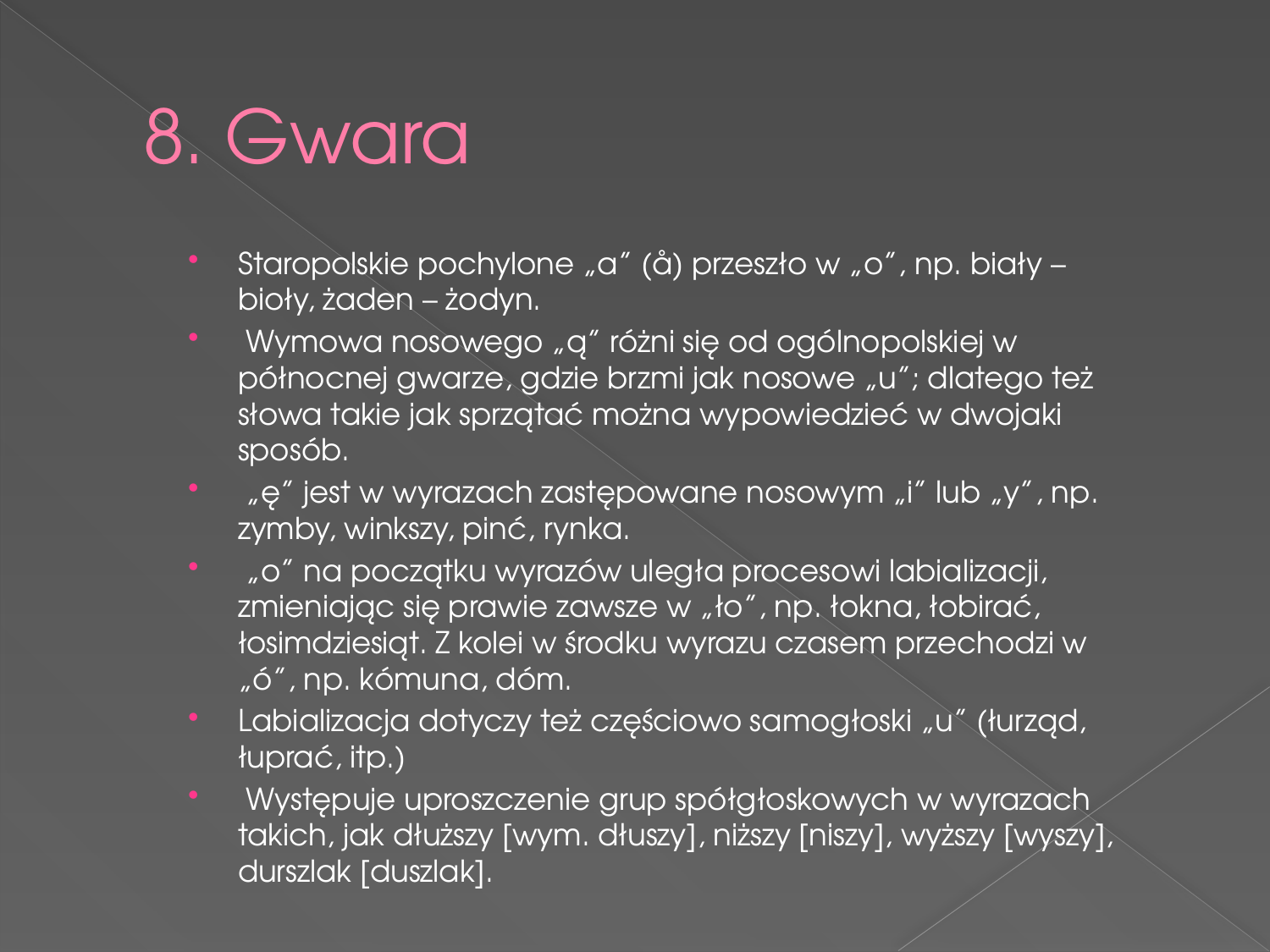

# 8. Gwara
Staropolskie pochylone „a” (å) przeszło w „o”, np. biały – bioły, żaden – żodyn.
 Wymowa nosowego „ą” różni się od ogólnopolskiej w północnej gwarze, gdzie brzmi jak nosowe „u”; dlatego też słowa takie jak sprzątać można wypowiedzieć w dwojaki sposób.
 „ę” jest w wyrazach zastępowane nosowym „i” lub „y”, np. zymby, winkszy, pinć, rynka.
 „o” na początku wyrazów uległa procesowi labializacji, zmieniając się prawie zawsze w „ło”, np. łokna, łobirać, łosimdziesiąt. Z kolei w środku wyrazu czasem przechodzi w „ó”, np. kómuna, dóm.
Labializacja dotyczy też częściowo samogłoski „u” (łurząd, łuprać, itp.)
 Występuje uproszczenie grup spółgłoskowych w wyrazach takich, jak dłuższy [wym. dłuszy], niższy [niszy], wyższy [wyszy], durszlak [duszlak].